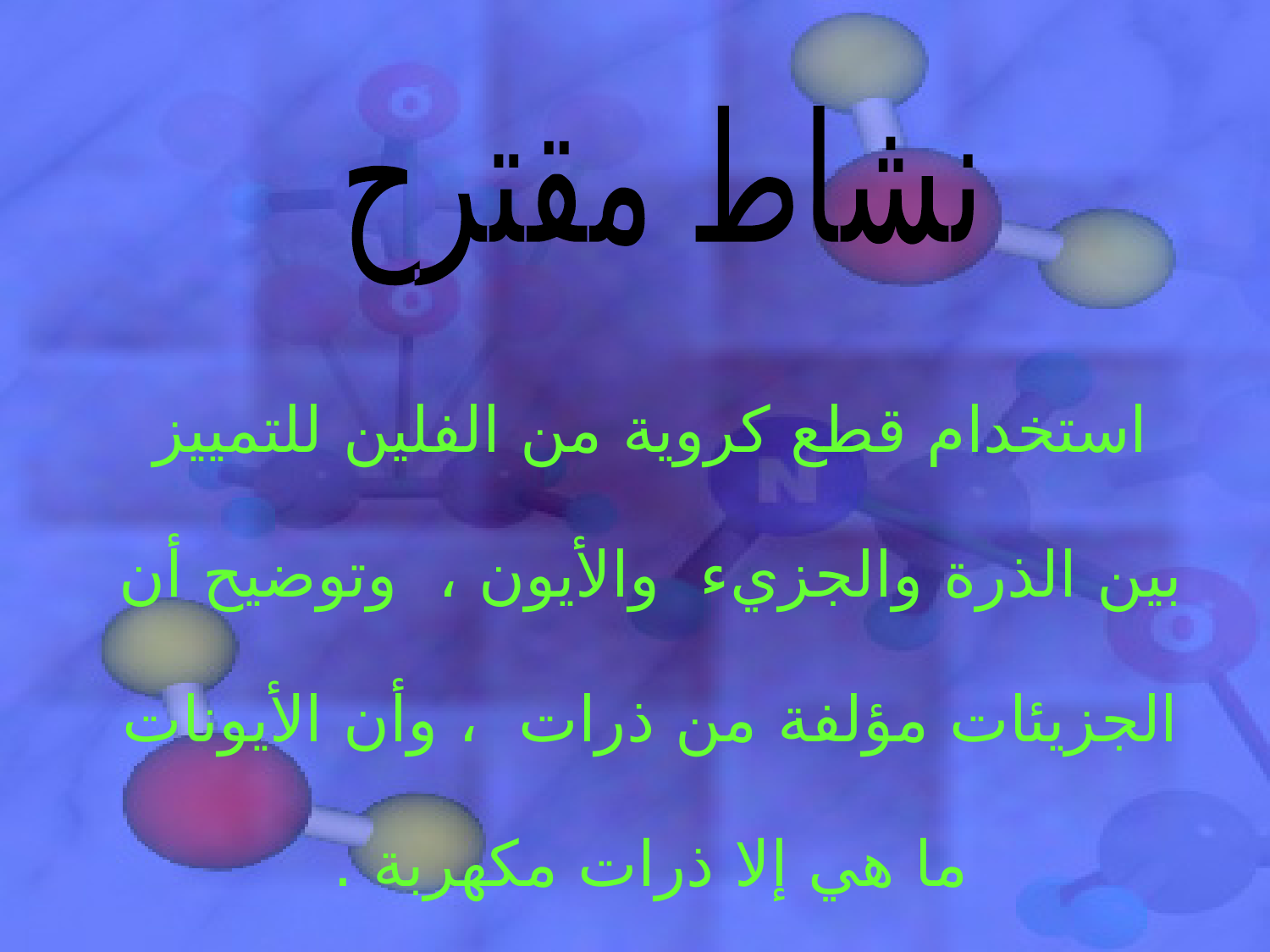

نشاط مقترح
استخدام قطع كروية من الفلين للتمييز بين الذرة والجزيء  والأيون ،  وتوضيح أن الجزيئات مؤلفة من ذرات  ، وأن الأيونات ما هي إلا ذرات مكهربة .